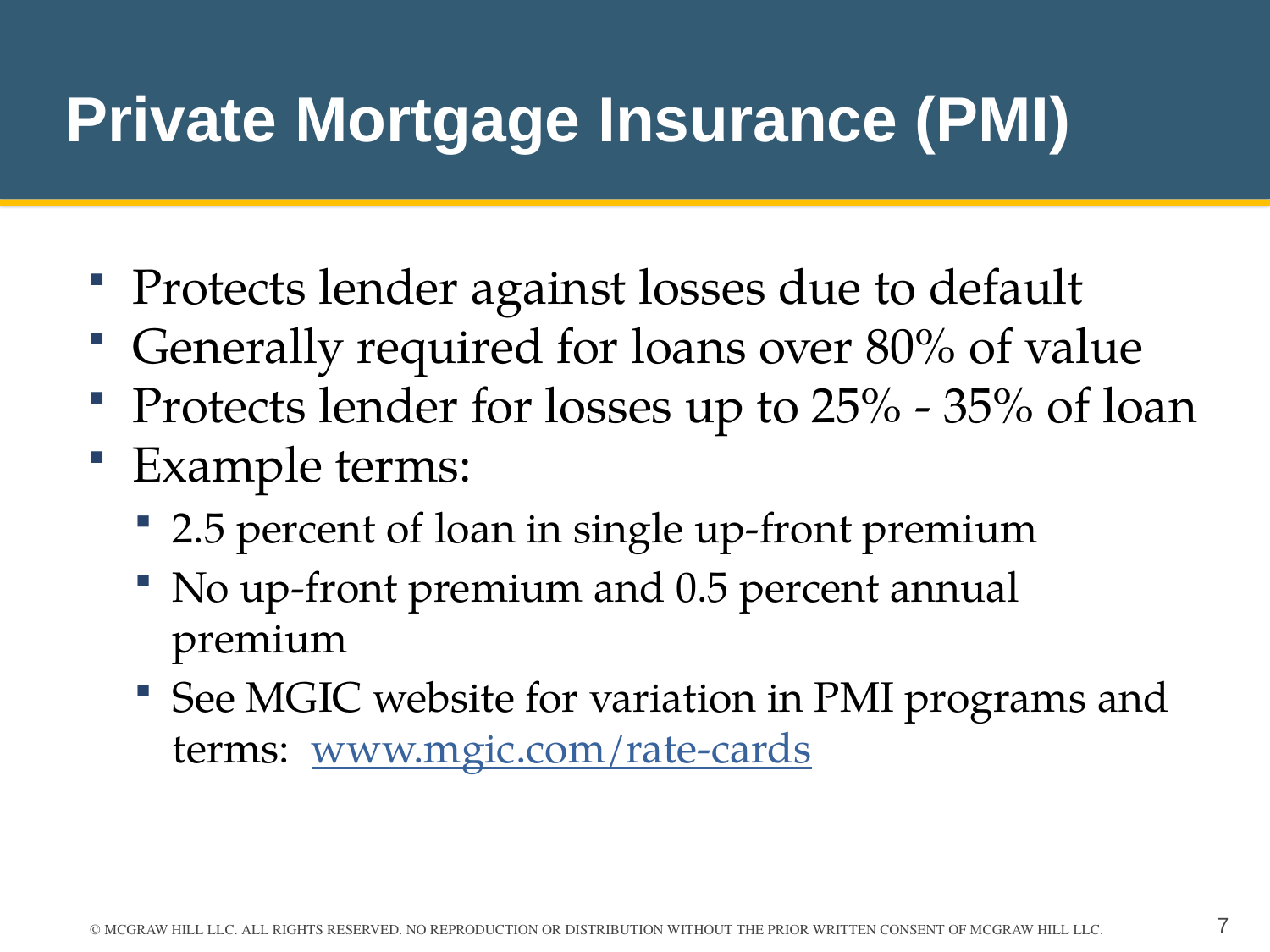

# Private Mortgage Insurance (PMI)
Protects lender against losses due to default
Generally required for loans over 80% of value
Protects lender for losses up to 25% - 35% of loan
Example terms:
2.5 percent of loan in single up-front premium
No up-front premium and 0.5 percent annual premium
See MGIC website for variation in PMI programs and terms:  www.mgic.com/rate-cards

© MCGRAW HILL LLC. ALL RIGHTS RESERVED. NO REPRODUCTION OR DISTRIBUTION WITHOUT THE PRIOR WRITTEN CONSENT OF MCGRAW HILL LLC.
7